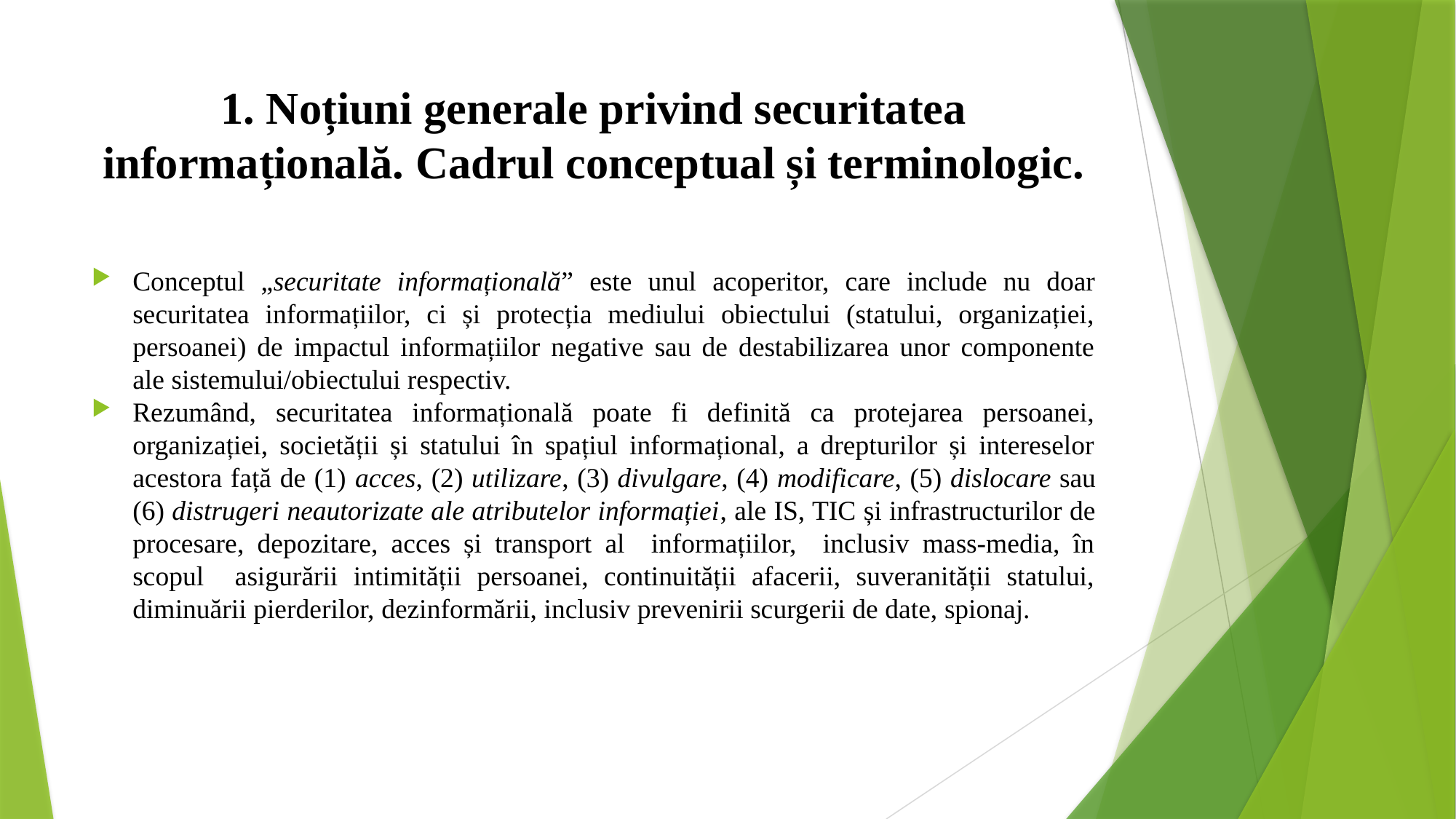

# 1. Noțiuni generale privind securitatea informațională. Cadrul conceptual și terminologic.
Conceptul „securitate informațională” este unul acoperitor, care include nu doar securitatea informațiilor, ci și protecția mediului obiectului (statului, organizației, persoanei) de impactul informațiilor negative sau de destabilizarea unor componente ale sistemului/obiectului respectiv.
Rezumând, securitatea informațională poate fi definită ca protejarea persoanei, organizației, societății și statului în spațiul informațional, a drepturilor și intereselor acestora față de (1) acces, (2) utilizare, (3) divulgare, (4) modificare, (5) dislocare sau (6) distrugeri neautorizate ale atributelor informației, ale IS, TIC și infrastructurilor de procesare, depozitare, acces și transport al  informațiilor,  inclusiv mass-media, în scopul  asigurării intimității persoanei, continuității afacerii, suveranității statului, diminuării pierderilor, dezinformării, inclusiv prevenirii scurgerii de date, spionaj.